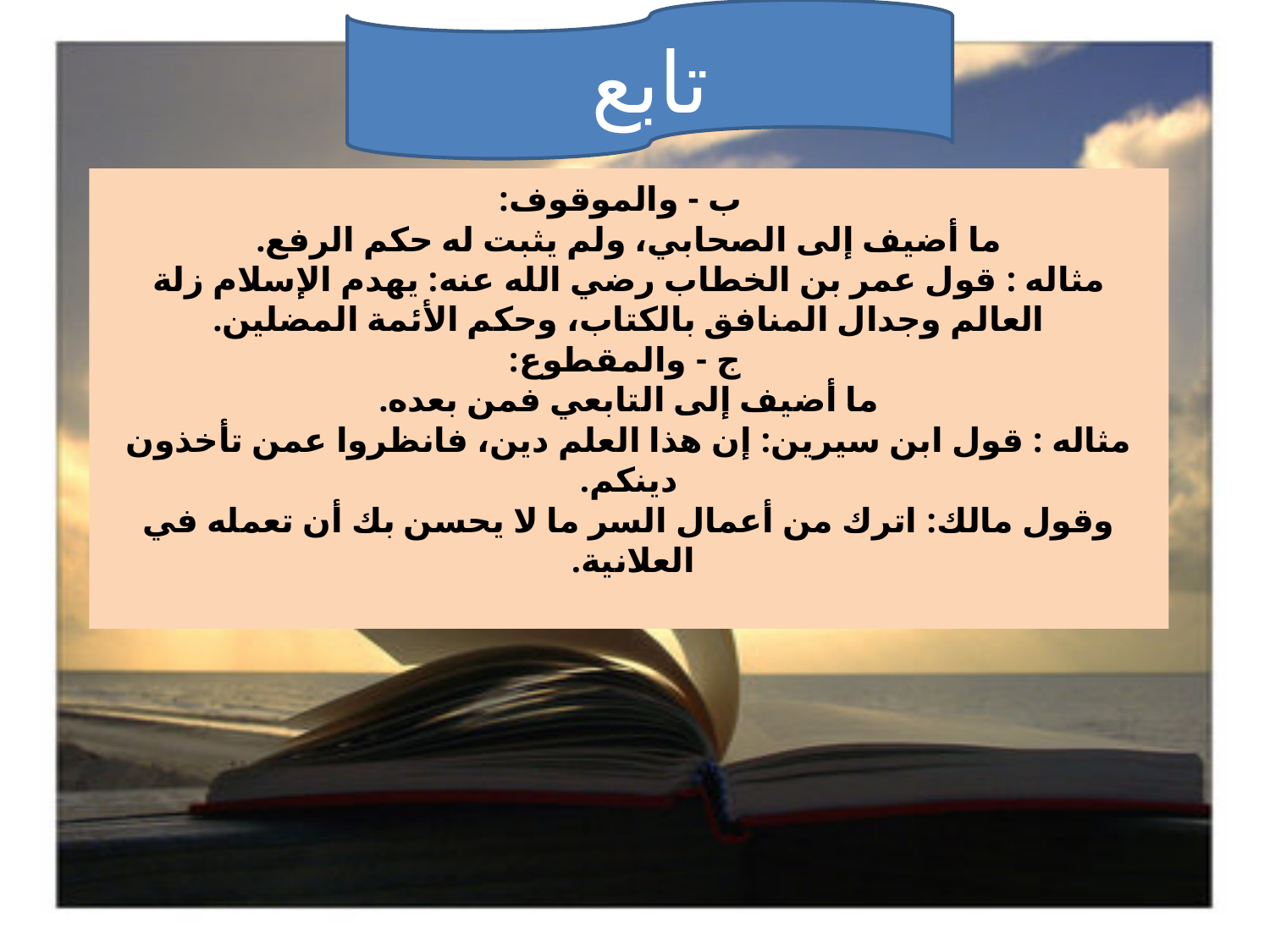

تابع
# ب - والموقوف: ما أضيف إلى الصحابي، ولم يثبت له حكم الرفع. مثاله : قول عمر بن الخطاب رضي الله عنه: يهدم الإسلام زلة العالم وجدال المنافق بالكتاب، وحكم الأئمة المضلين.  ج - والمقطوع: ما أضيف إلى التابعي فمن بعده. مثاله : قول ابن سيرين: إن هذا العلم دين، فانظروا عمن تأخذون دينكم. وقول مالك: اترك من أعمال السر ما لا يحسن بك أن تعمله في العلانية.